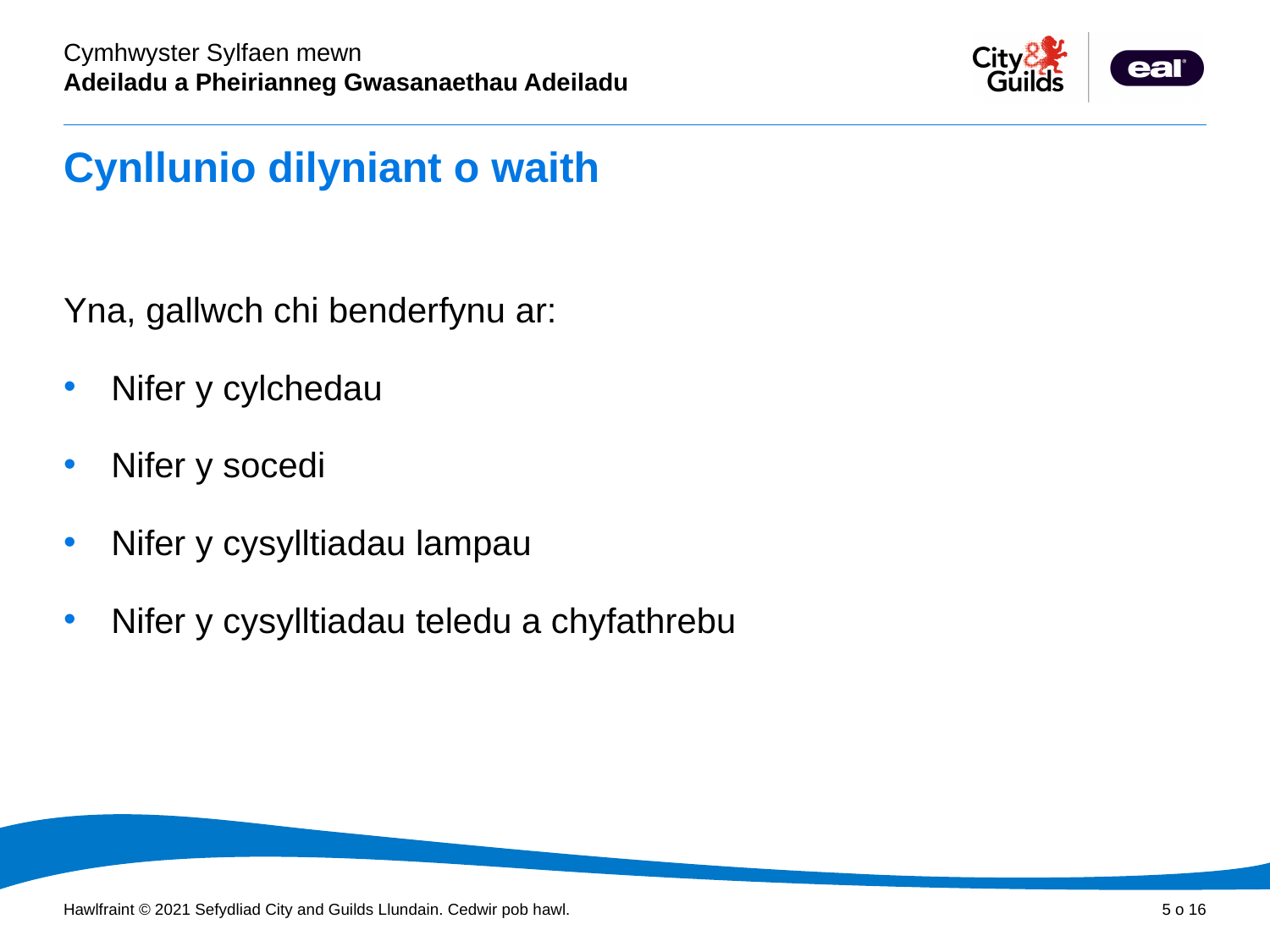

# Cynllunio dilyniant o waith

Yna, gallwch chi benderfynu ar:
Nifer y cylchedau
Nifer y socedi
Nifer y cysylltiadau lampau
Nifer y cysylltiadau teledu a chyfathrebu